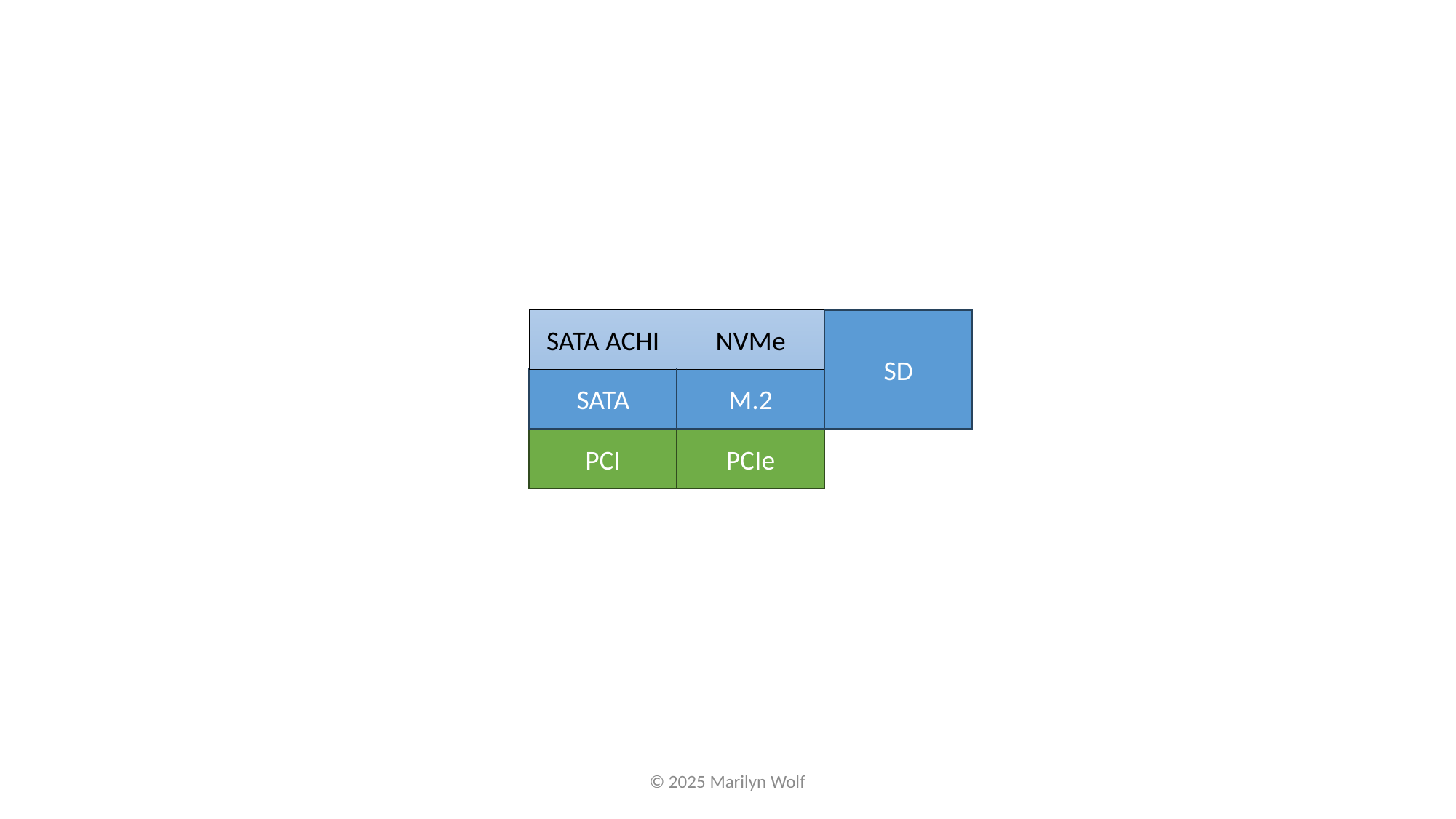

SATA ACHI
NVMe
SD
SATA
M.2
PCIe
PCI
© 2025 Marilyn Wolf